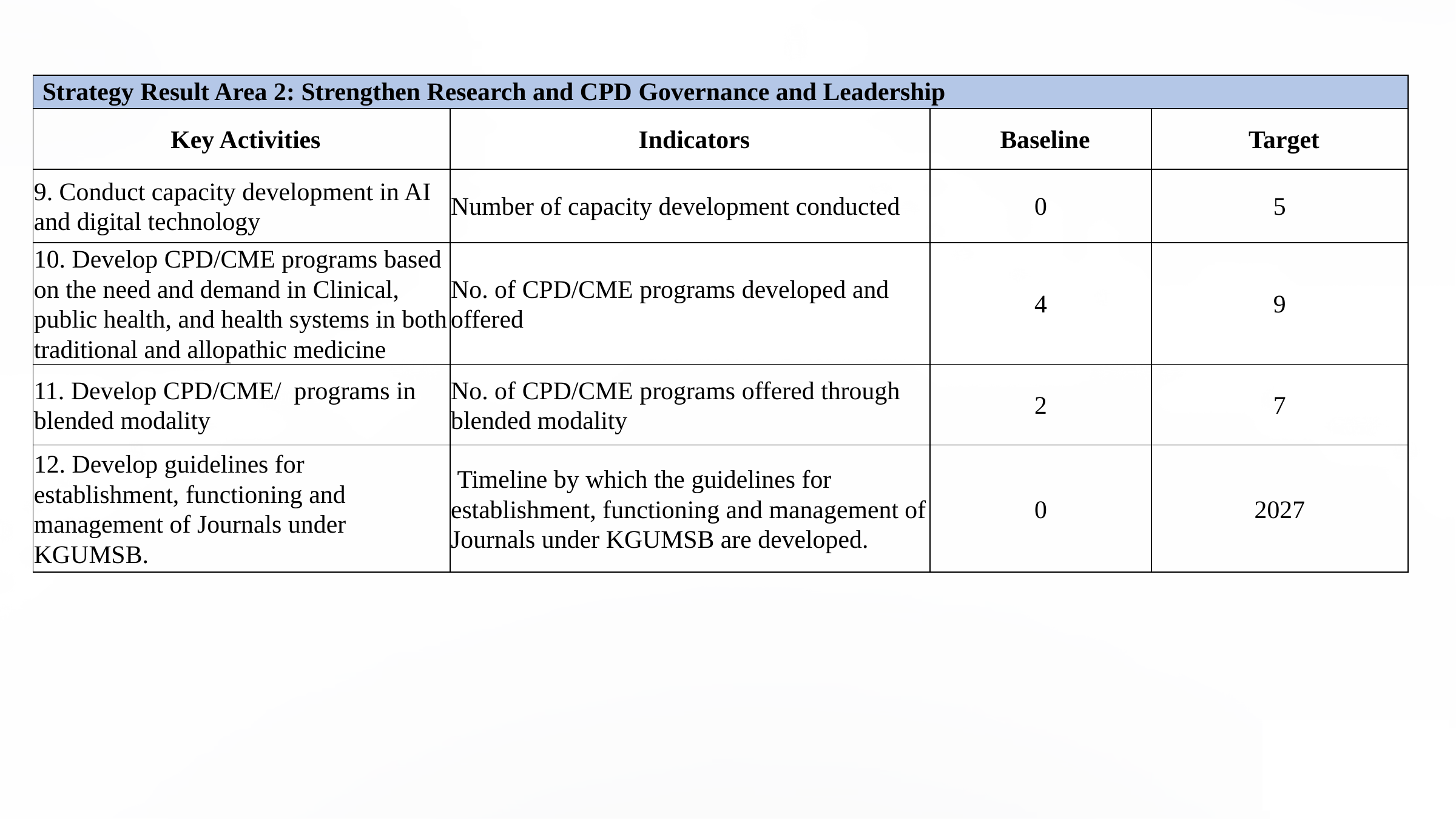

| Strategy Result Area 2: Strengthen Research and CPD Governance and Leadership |  |  |  |
| --- | --- | --- | --- |
| Key Activities | Indicators | Baseline | Target |
| 9. Conduct capacity development in AI and digital technology | Number of capacity development conducted | 0 | 5 |
| 10. Develop CPD/CME programs based on the need and demand in Clinical, public health, and health systems in both traditional and allopathic medicine | No. of CPD/CME programs developed and offered | 4 | 9 |
| 11. Develop CPD/CME/ programs in blended modality | No. of CPD/CME programs offered through blended modality | 2 | 7 |
| 12. Develop guidelines for establishment, functioning and management of Journals under KGUMSB. | Timeline by which the guidelines for establishment, functioning and management of Journals under KGUMSB are developed. | 0 | 2027 |